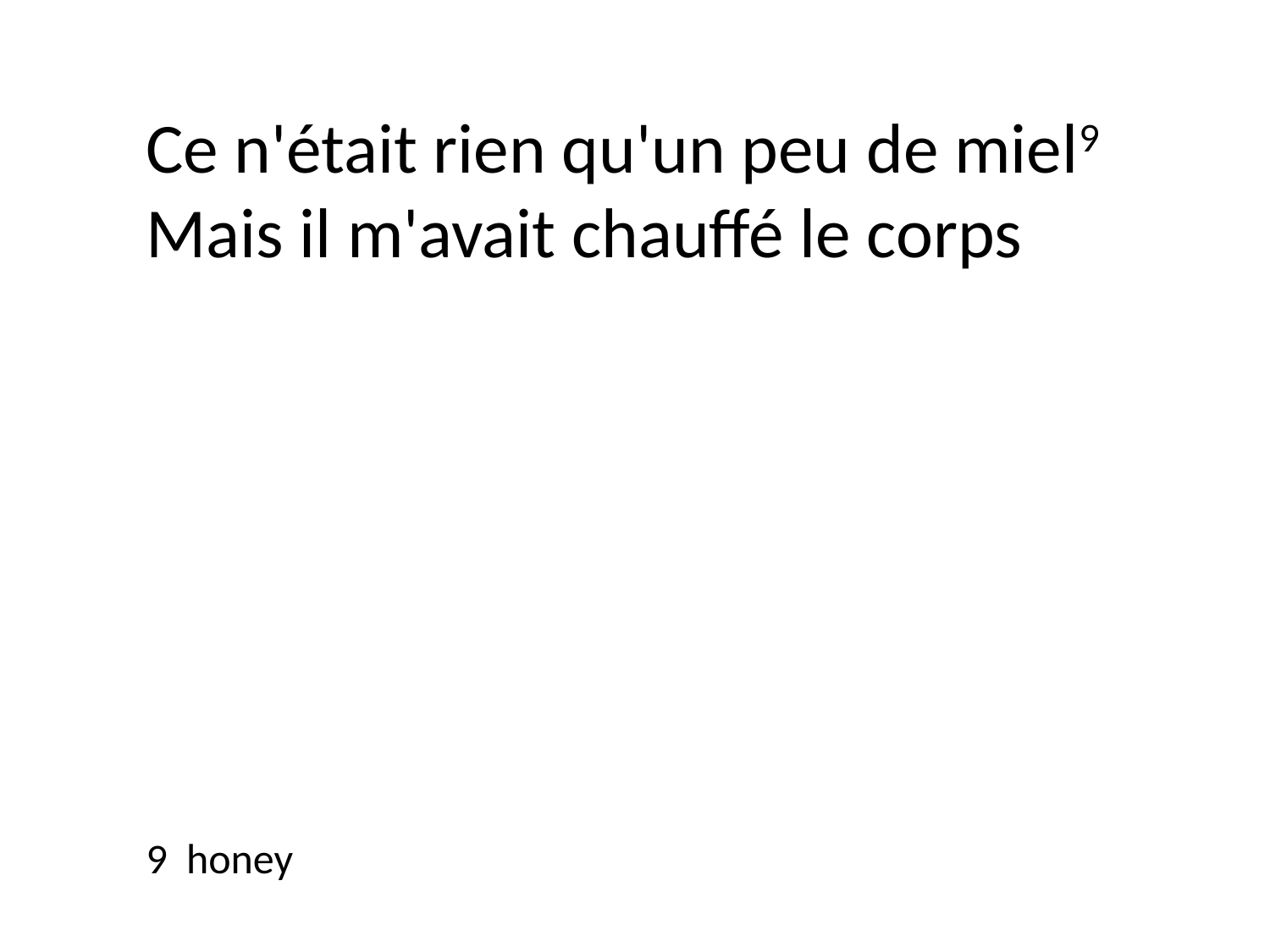

Ce n'était rien qu'un peu de miel9
Mais il m'avait chauffé le corps
9  honey